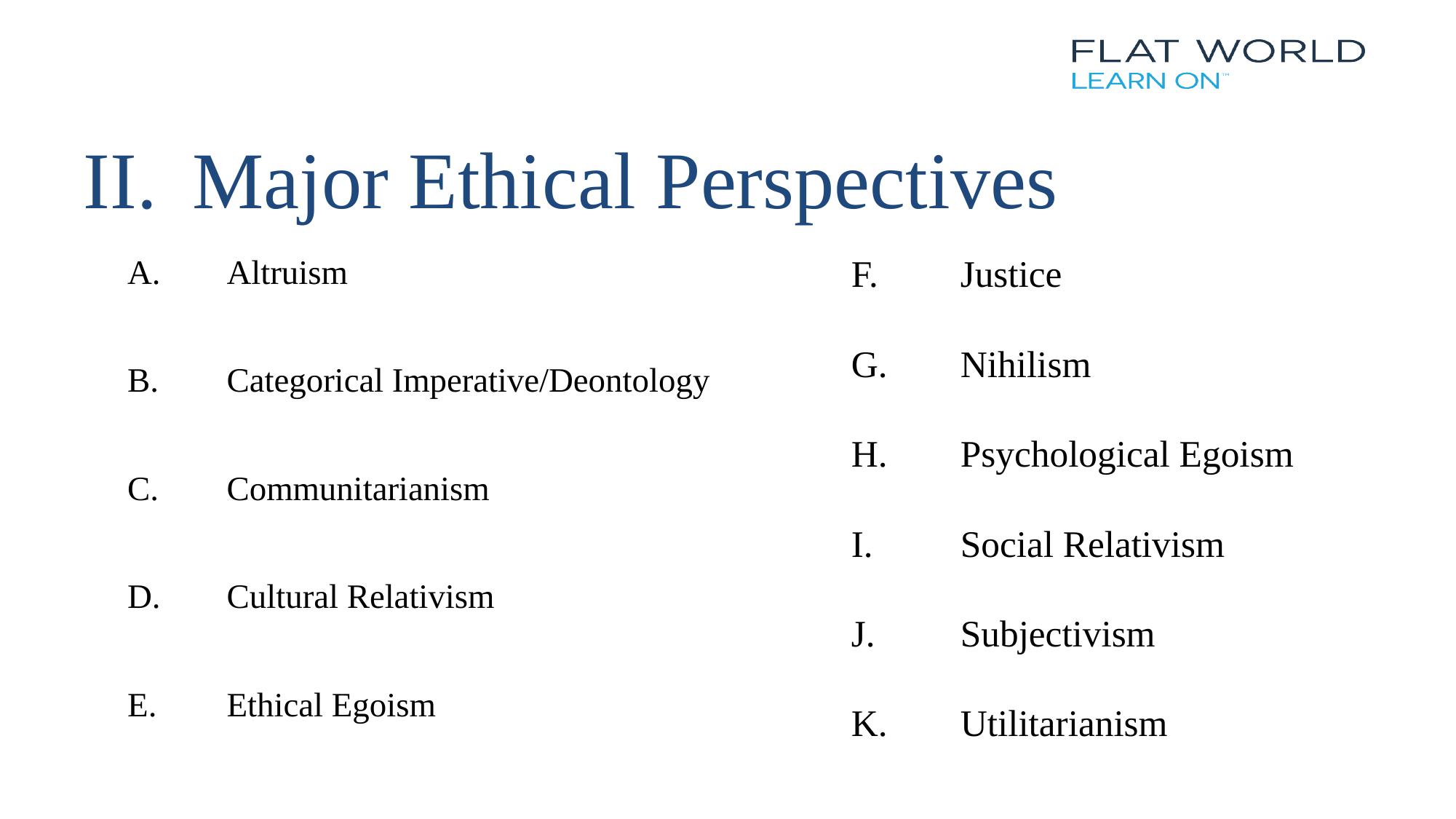

# II.	Major Ethical Perspectives
A.	Altruism

B.	Categorical Imperative/Deontology

C.	Communitarianism

D.	Cultural Relativism

E.	Ethical Egoism

F.	Justice

G.	Nihilism

H.	Psychological Egoism

I.	Social Relativism

J.	Subjectivism

K.	Utilitarianism